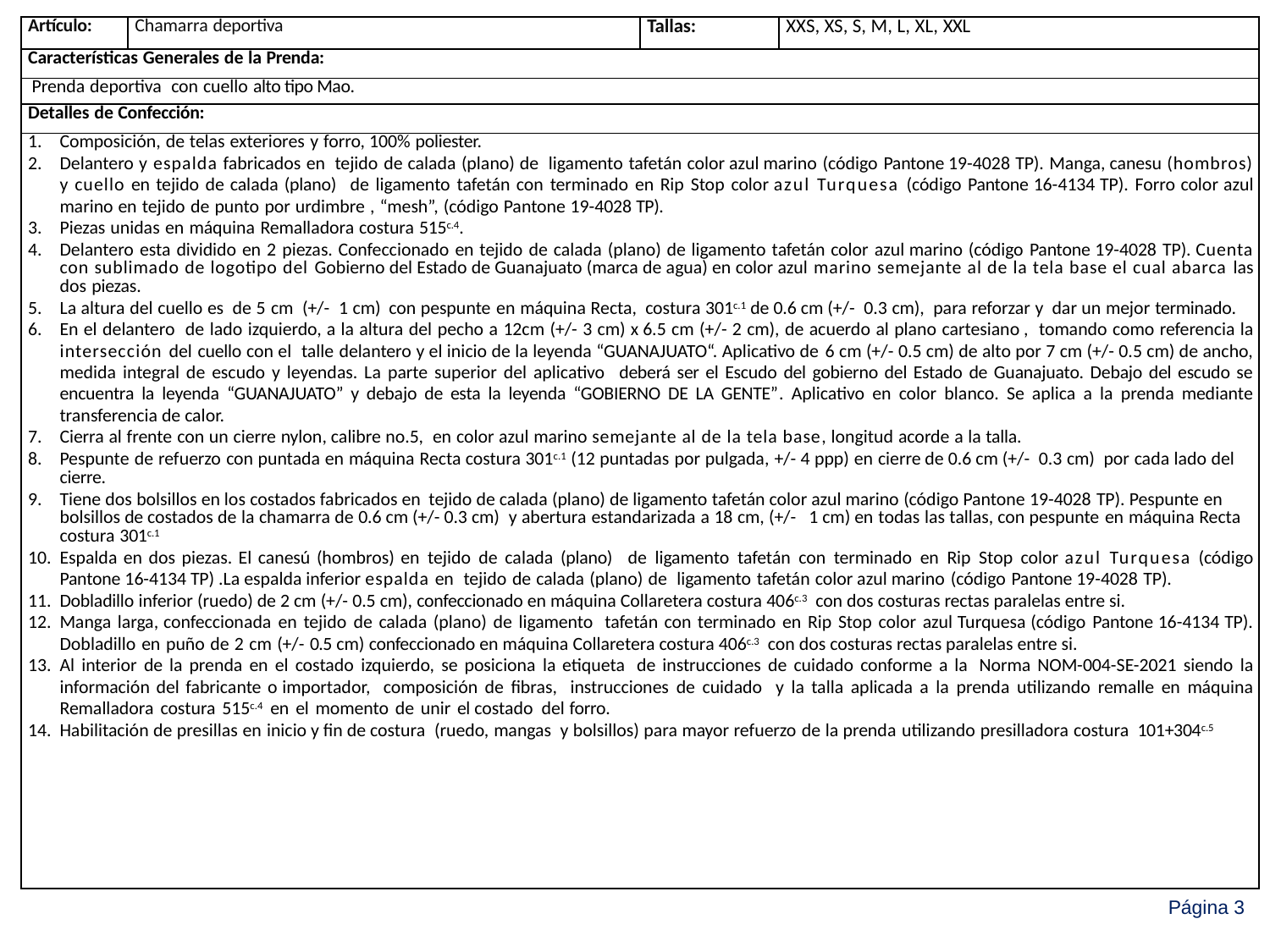

| Artículo: | Chamarra deportiva | Tallas: | XXS, XS, S, M, L, XL, XXL |
| --- | --- | --- | --- |
| Características Generales de la Prenda: |  |  |  |
| Prenda deportiva con cuello alto tipo Mao. |  |  |  |
| Detalles de Confección: |  |  |  |
| Composición, de telas exteriores y forro, 100% poliester. Delantero y espalda fabricados en tejido de calada (plano) de ligamento tafetán color azul marino (código Pantone 19-4028 TP). Manga, canesu (hombros) y cuello en tejido de calada (plano) de ligamento tafetán con terminado en Rip Stop color azul Turquesa (código Pantone 16-4134 TP). Forro color azul marino en tejido de punto por urdimbre , “mesh”, (código Pantone 19-4028 TP). Piezas unidas en máquina Remalladora costura 515c.4. Delantero esta dividido en 2 piezas. Confeccionado en tejido de calada (plano) de ligamento tafetán color azul marino (código Pantone 19-4028 TP). Cuenta con sublimado de logotipo del Gobierno del Estado de Guanajuato (marca de agua) en color azul marino semejante al de la tela base el cual abarca las dos piezas. La altura del cuello es de 5 cm (+/- 1 cm) con pespunte en máquina Recta, costura 301c.1 de 0.6 cm (+/- 0.3 cm), para reforzar y dar un mejor terminado. En el delantero de lado izquierdo, a la altura del pecho a 12cm (+/- 3 cm) x 6.5 cm (+/- 2 cm), de acuerdo al plano cartesiano , tomando como referencia la intersección del cuello con el talle delantero y el inicio de la leyenda “GUANAJUATO“. Aplicativo de 6 cm (+/- 0.5 cm) de alto por 7 cm (+/- 0.5 cm) de ancho, medida integral de escudo y leyendas. La parte superior del aplicativo deberá ser el Escudo del gobierno del Estado de Guanajuato. Debajo del escudo se encuentra la leyenda “GUANAJUATO” y debajo de esta la leyenda “GOBIERNO DE LA GENTE”. Aplicativo en color blanco. Se aplica a la prenda mediante transferencia de calor. Cierra al frente con un cierre nylon, calibre no.5, en color azul marino semejante al de la tela base, longitud acorde a la talla. Pespunte de refuerzo con puntada en máquina Recta costura 301c.1 (12 puntadas por pulgada, +/- 4 ppp) en cierre de 0.6 cm (+/- 0.3 cm) por cada lado del cierre. Tiene dos bolsillos en los costados fabricados en tejido de calada (plano) de ligamento tafetán color azul marino (código Pantone 19-4028 TP). Pespunte en bolsillos de costados de la chamarra de 0.6 cm (+/- 0.3 cm) y abertura estandarizada a 18 cm, (+/- 1 cm) en todas las tallas, con pespunte en máquina Recta costura 301c.1 Espalda en dos piezas. El canesú (hombros) en tejido de calada (plano) de ligamento tafetán con terminado en Rip Stop color azul Turquesa (código Pantone 16-4134 TP) .La espalda inferior espalda en tejido de calada (plano) de ligamento tafetán color azul marino (código Pantone 19-4028 TP). Dobladillo inferior (ruedo) de 2 cm (+/- 0.5 cm), confeccionado en máquina Collaretera costura 406c.3 con dos costuras rectas paralelas entre si. Manga larga, confeccionada en tejido de calada (plano) de ligamento tafetán con terminado en Rip Stop color azul Turquesa (código Pantone 16-4134 TP). Dobladillo en puño de 2 cm (+/- 0.5 cm) confeccionado en máquina Collaretera costura 406c.3 con dos costuras rectas paralelas entre si. Al interior de la prenda en el costado izquierdo, se posiciona la etiqueta de instrucciones de cuidado conforme a la Norma NOM-004-SE-2021 siendo la información del fabricante o importador, composición de fibras, instrucciones de cuidado y la talla aplicada a la prenda utilizando remalle en máquina Remalladora costura 515c.4 en el momento de unir el costado del forro. Habilitación de presillas en inicio y fin de costura (ruedo, mangas y bolsillos) para mayor refuerzo de la prenda utilizando presilladora costura 101+304c.5 |  |  |  |
Página 3